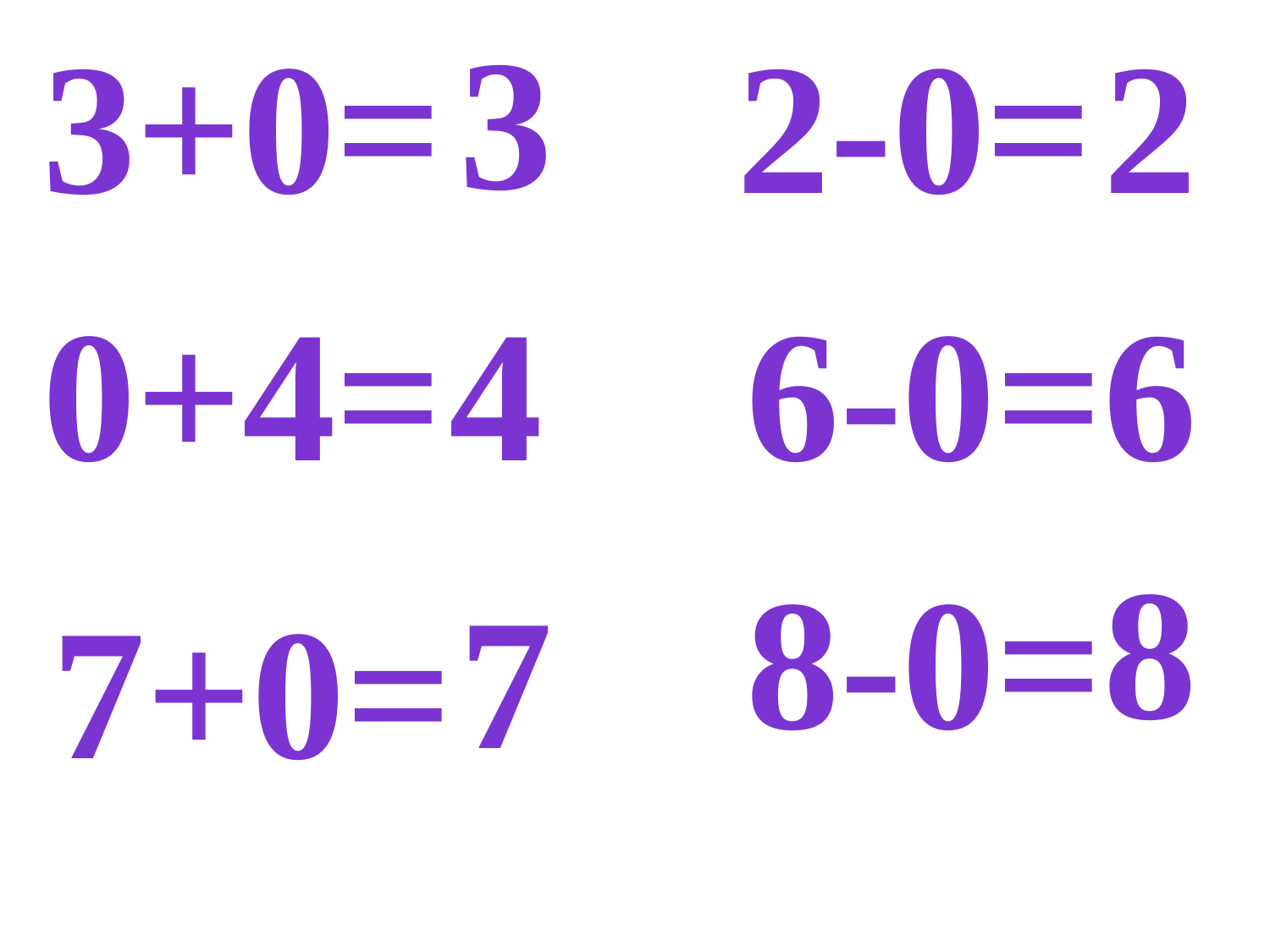

3+0=
# 3
2-0=
2
0+4=
4
6-0=
6
8

8-0=

7
7+0=